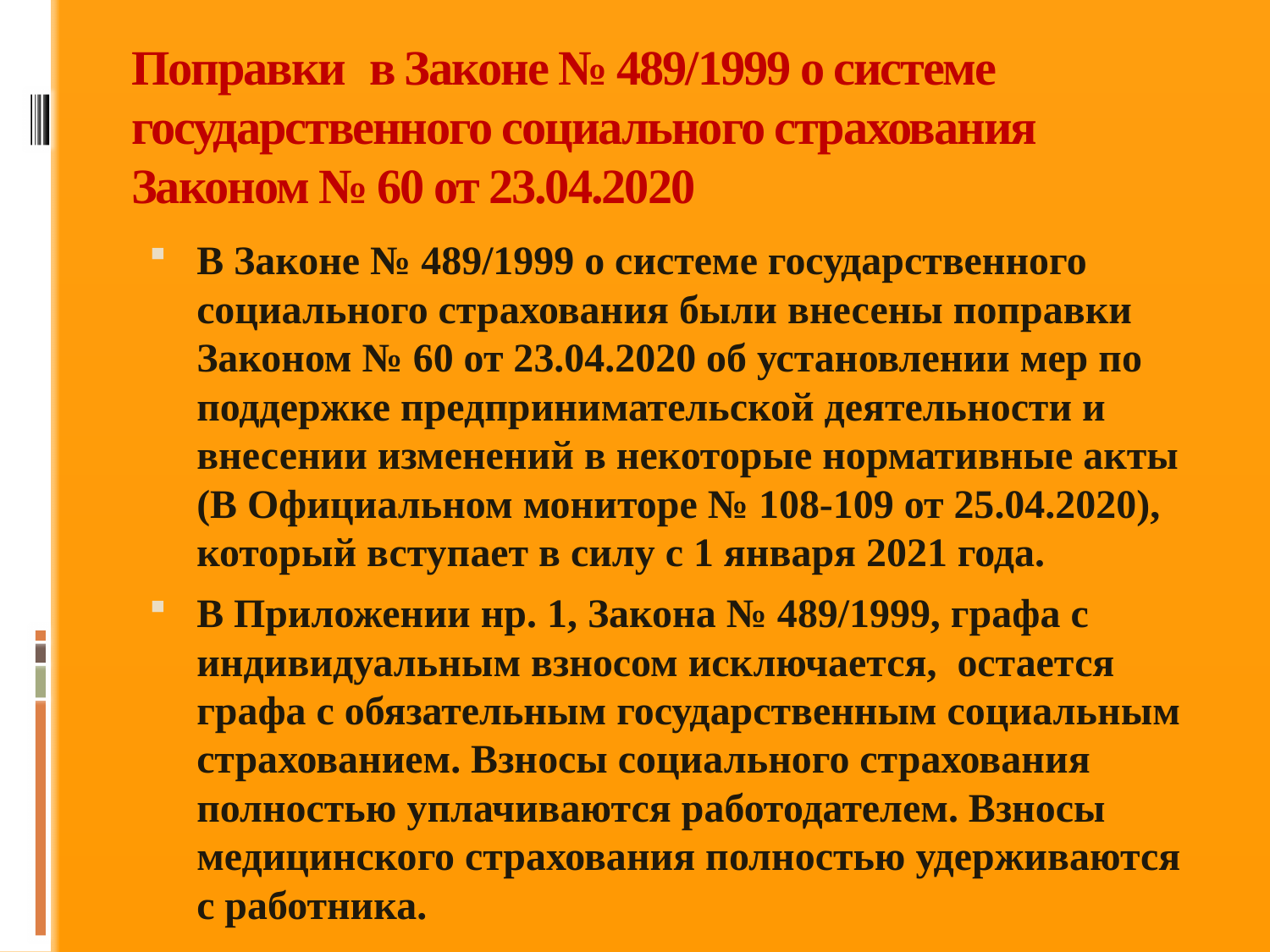

# Поправки  в Законе № 489/1999 о системе государственного социального страхования Законом № 60 от 23.04.2020
В Законе № 489/1999 о системе государственного социального страхования были внесены поправки Законом № 60 от 23.04.2020 об установлении мер по поддержке предпринимательской деятельности и внесении изменений в некоторые нормативные акты (В Официальном мониторе № 108-109 от 25.04.2020), который вступает в силу с 1 января 2021 года.
В Приложении нр. 1, Закона № 489/1999, графа с индивидуальным взносом исключается,  остается графа с обязательным государственным социальным страхованием. Взносы социального страхования полностью уплачиваются работодателем. Взносы медицинского страхования полностью удерживаются с работника.